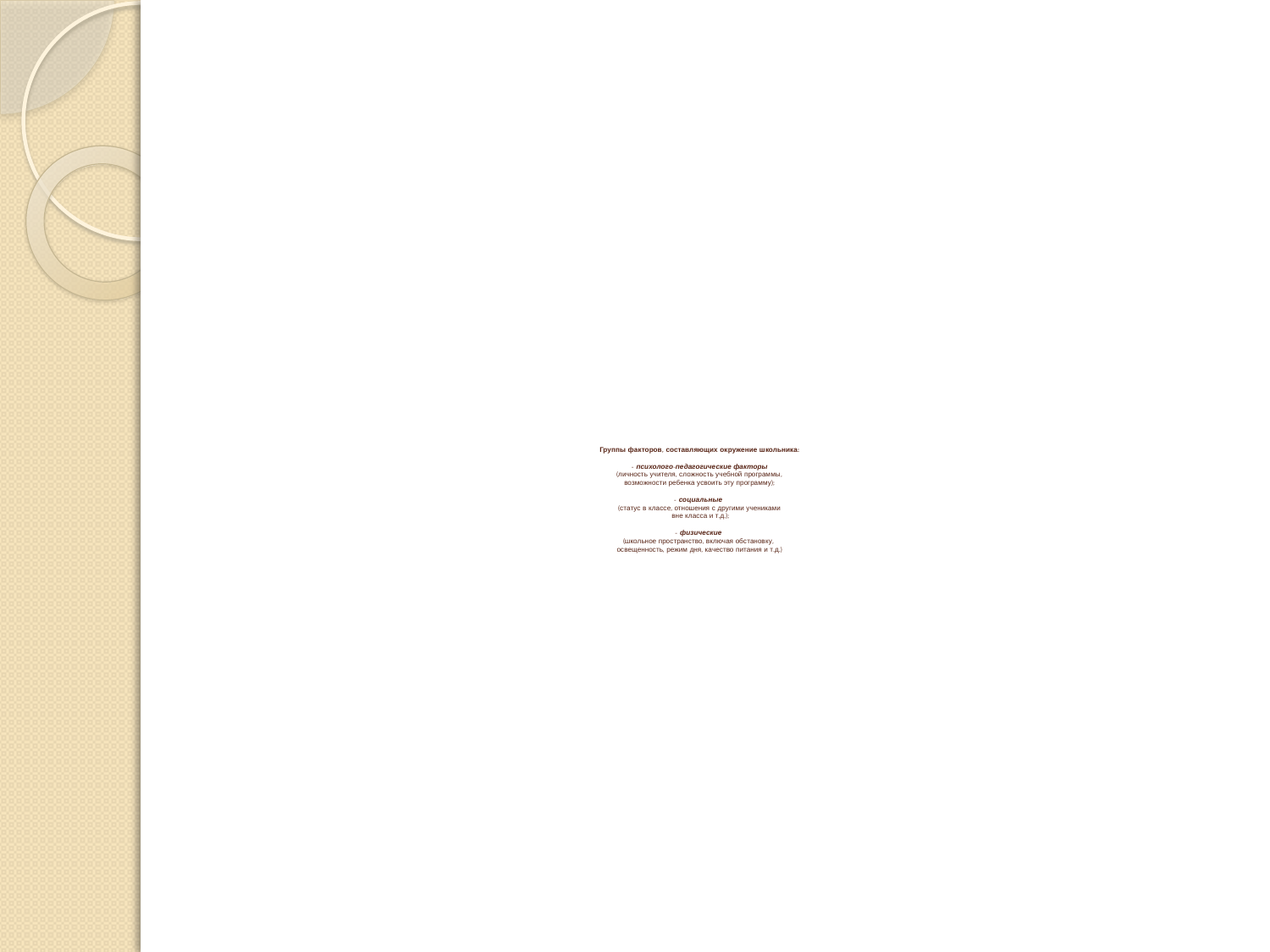

# Группы факторов, составляющих окружение школьника: - психолого-педагогические факторы (личность учителя, сложность учебной программы, возможности ребенка усвоить эту программу); - социальные (статус в классе, отношения с другими учениками вне класса и т.д.); - физические (школьное пространство, включая обстановку, освещенность, режим дня, качество питания и т.д.)